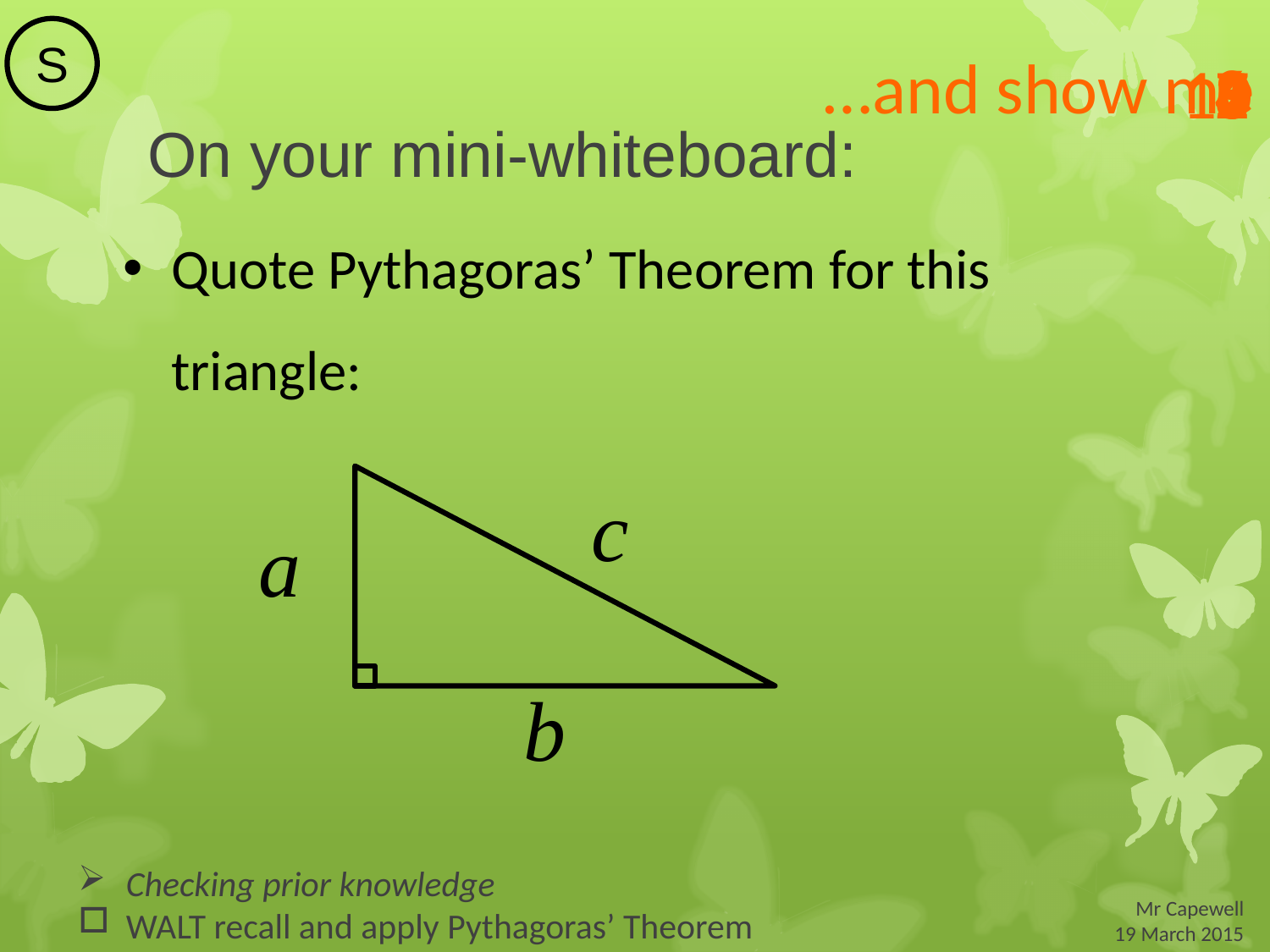

S
On your mini-whiteboard:
…and show me

10

8

7

6

5

4

3

2

1

9
Quote Pythagoras’ Theorem for this triangle:

c
a

b
Checking prior knowledge
WALT recall and apply Pythagoras’ Theorem
Mr Capewell
 19 March 2015